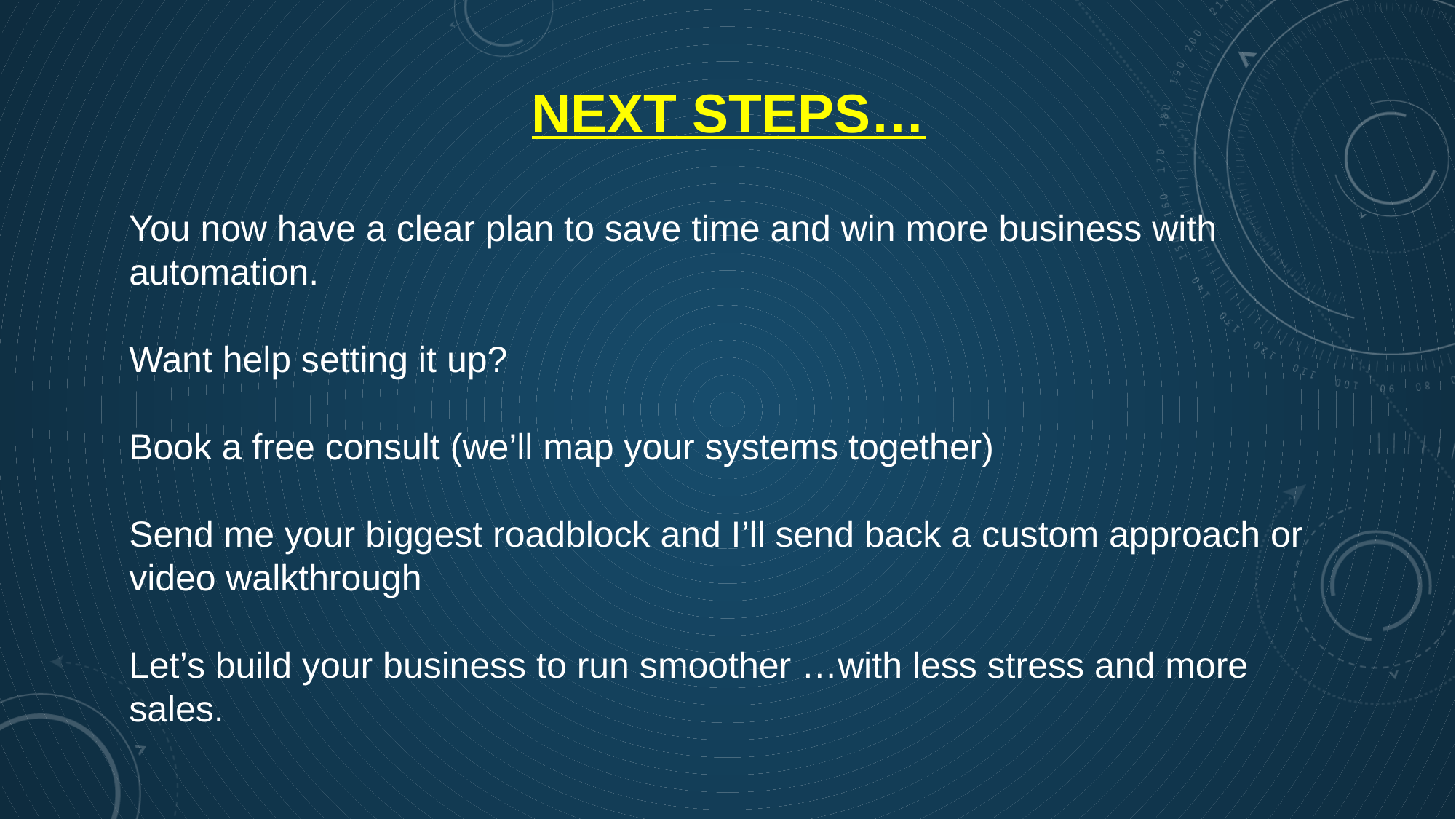

Next steps…
You now have a clear plan to save time and win more business with automation.

Want help setting it up?

Book a free consult (we’ll map your systems together)

Send me your biggest roadblock and I’ll send back a custom approach or video walkthrough

Let’s build your business to run smoother …with less stress and more sales.